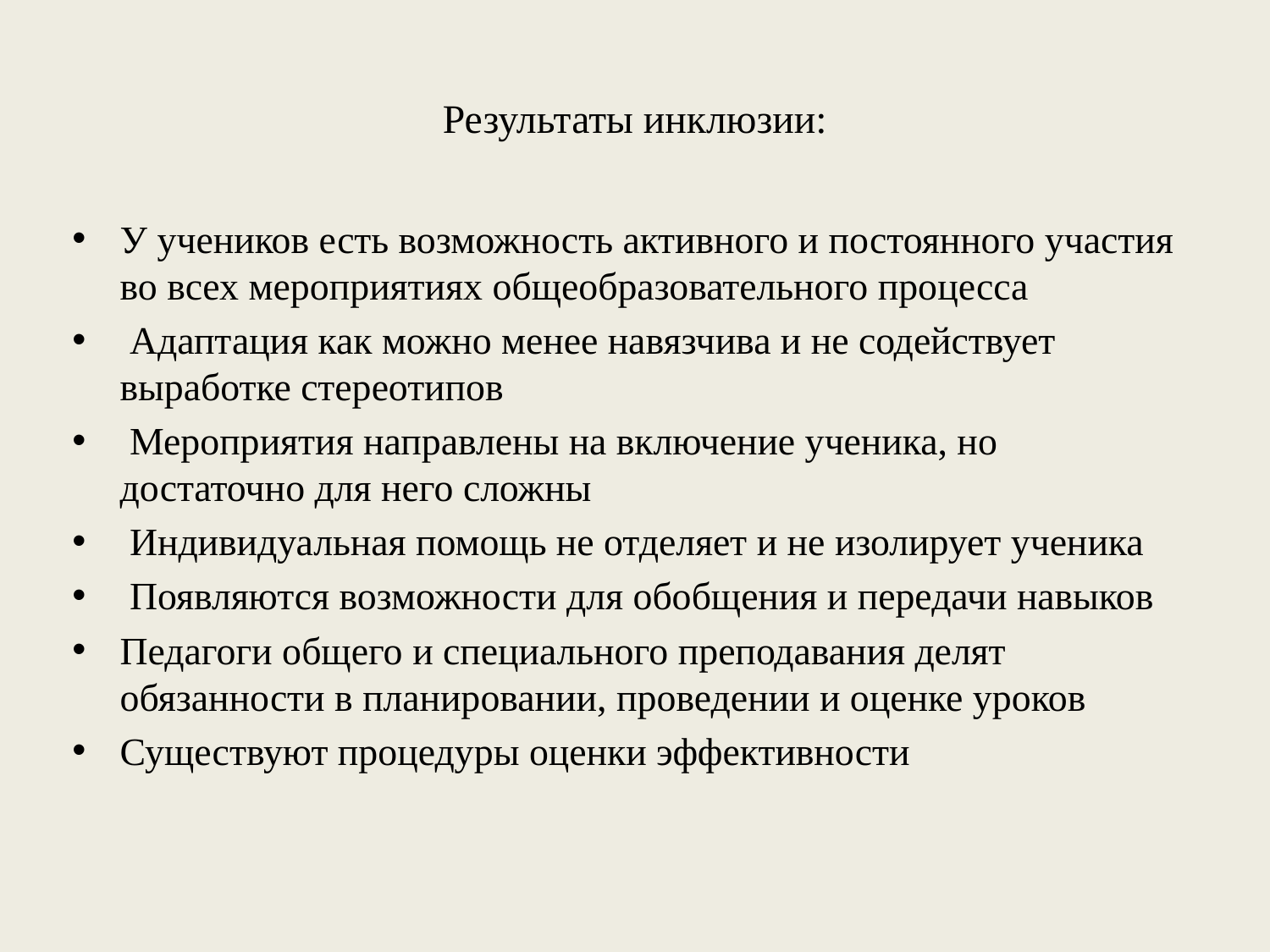

# Результаты инклюзии:
У учеников есть возможность активного и постоянного участия во всех мероприятиях общеобразовательного процесса
 Адаптация как можно менее навязчива и не содействует выработке стереотипов
 Мероприятия направлены на включение ученика, но достаточно для него сложны
 Индивидуальная помощь не отделяет и не изолирует ученика
 Появляются возможности для обобщения и передачи навыков
Педагоги общего и специального преподавания делят обязанности в планировании, проведении и оценке уроков
Существуют процедуры оценки эффективности